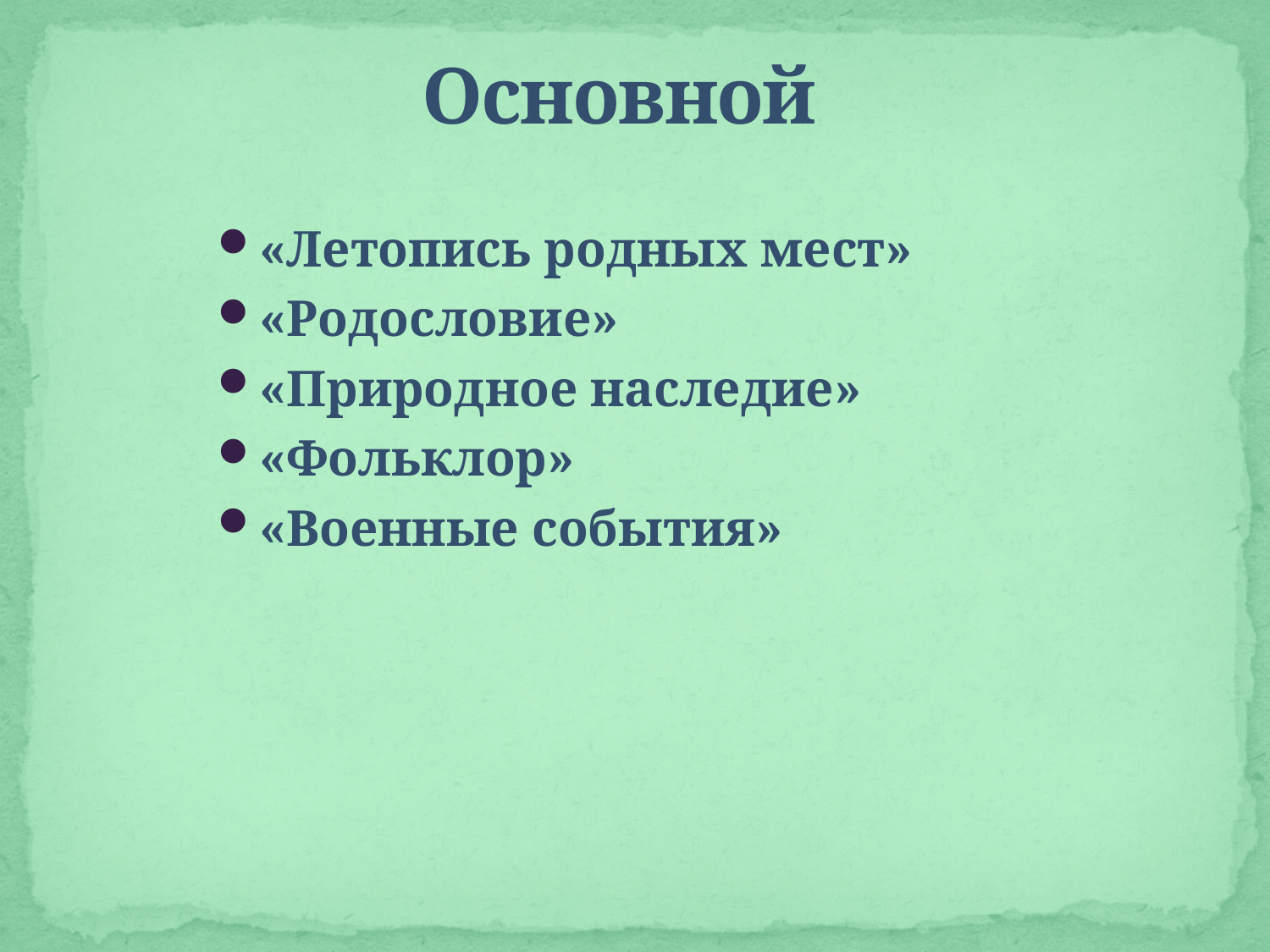

# Основной
«Летопись родных мест»
«Родословие»
«Природное наследие»
«Фольклор»
«Военные события»